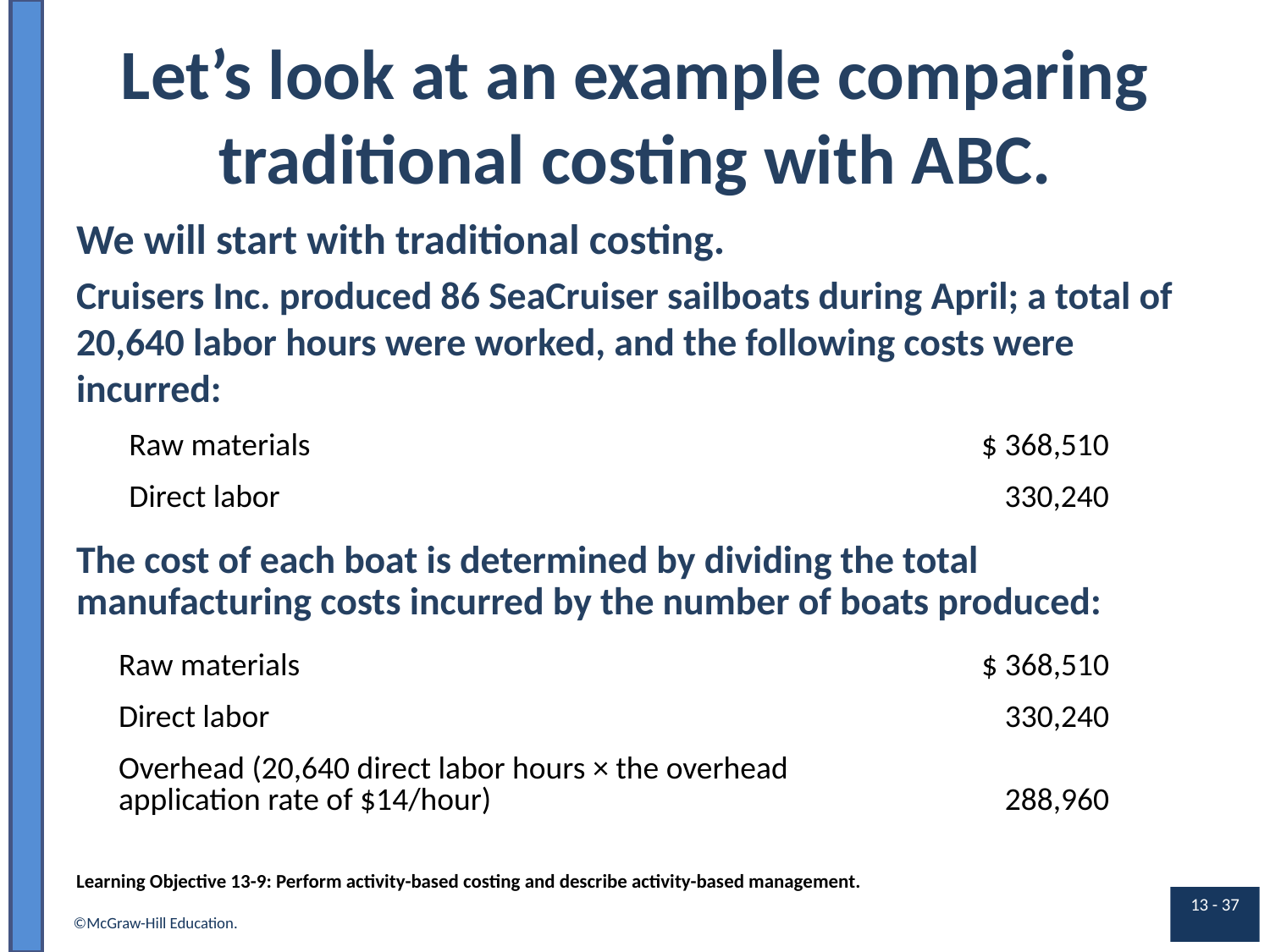

# Let’s look at an example comparing traditional costing with A B C.
We will start with traditional costing.
Cruisers Inc. produced 86 SeaCruiser sailboats during April; a total of 20,640 labor hours were worked, and the following costs were incurred:
| Raw materials | $ 368,510 |
| --- | --- |
| Direct labor | 330,240 |
The cost of each boat is determined by dividing the total manufacturing costs incurred by the number of boats produced:
| Raw materials | $ 368,510 |
| --- | --- |
| Direct labor | 330,240 |
| Overhead (20,640 direct labor hours × the overhead application rate of $14/hour) | 288,960 |
Learning Objective 13-9: Perform activity-based costing and describe activity-based management.